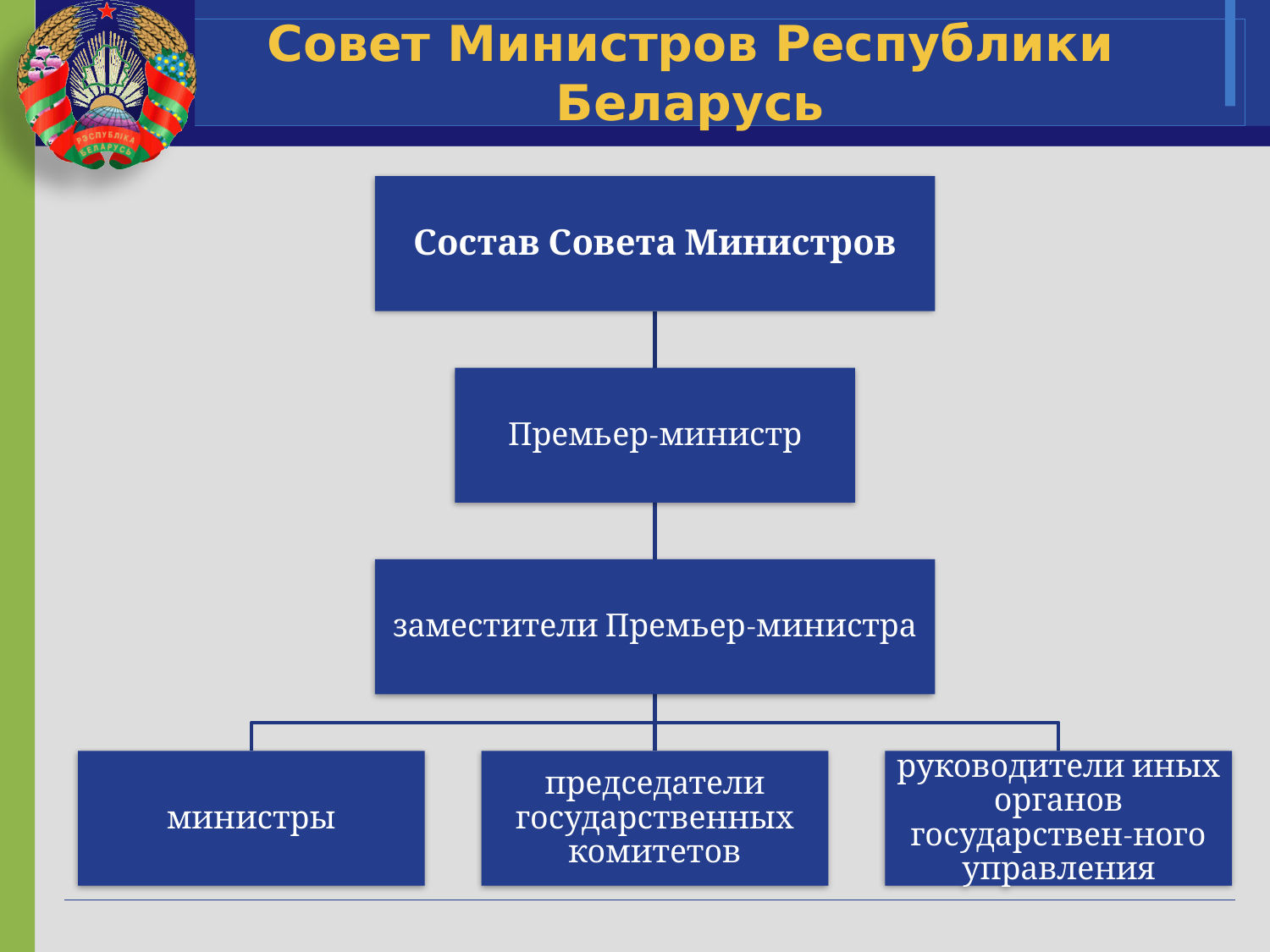

# Совет Министров Республики Беларусь
Состав Совета Министров
Премьер-министр
заместители Премьер-министра
министры
председатели государственных комитетов
руководители иных органов государствен-ного управления